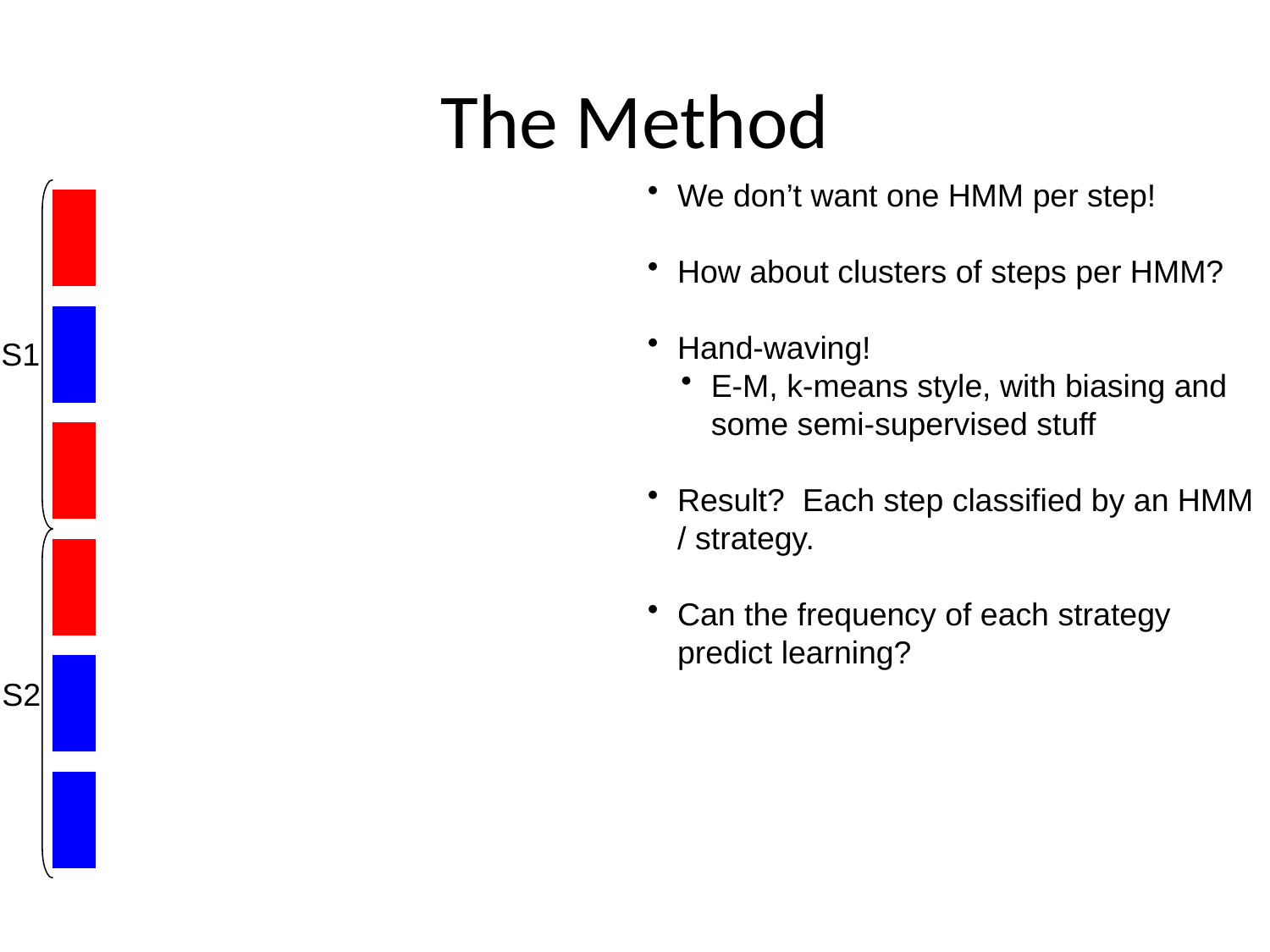

# The Method
We don’t want one HMM per step!

How about clusters of steps per HMM?

Hand-waving!
E-M, k-means style, with biasing and some semi-supervised stuff

Result?  Each step classified by an HMM / strategy.

Can the frequency of each strategy predict learning?

S1

S2